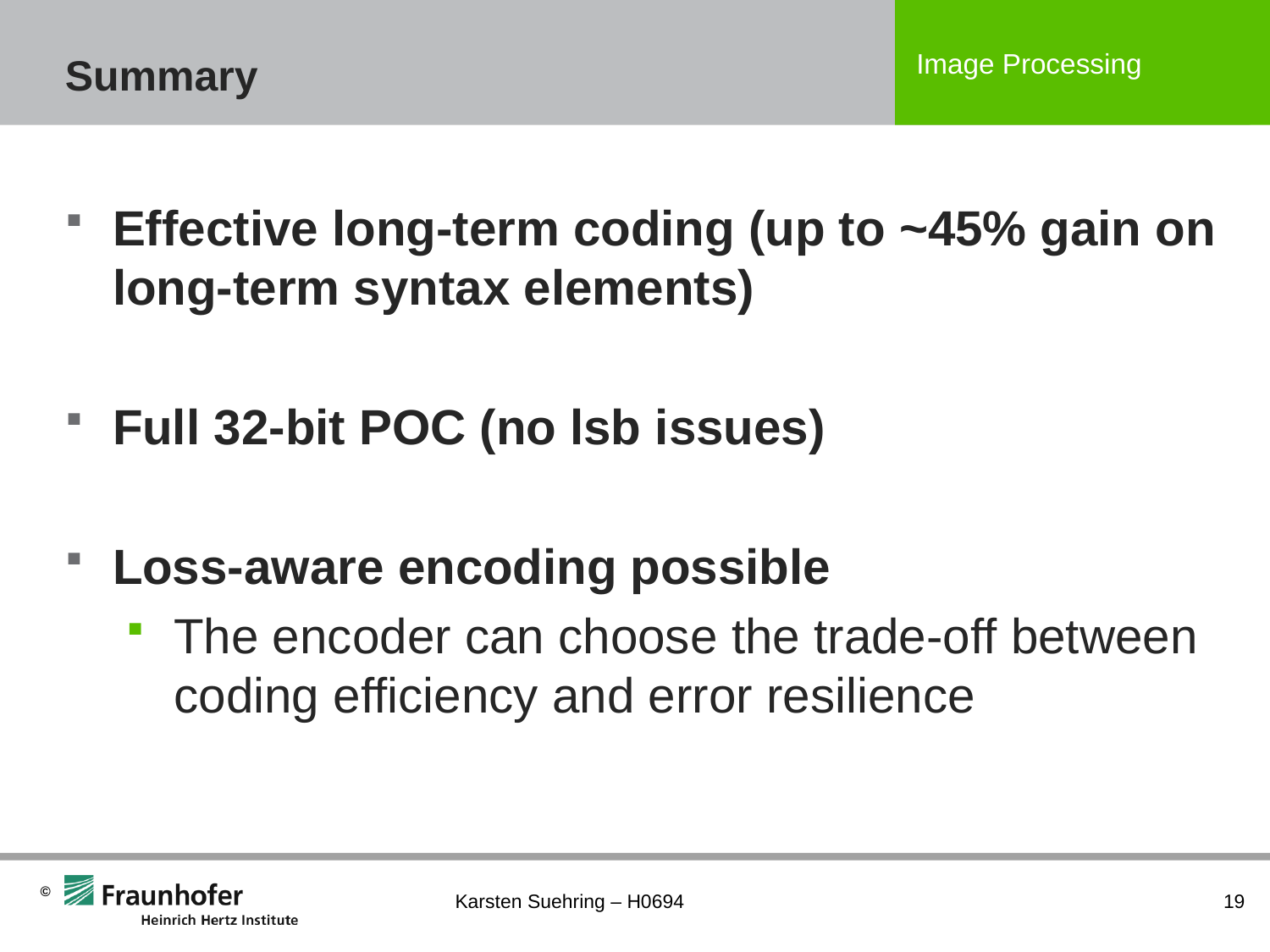

# Summary
Effective long-term coding (up to ~45% gain on long-term syntax elements)

Full 32-bit POC (no lsb issues)

Loss-aware encoding possible
The encoder can choose the trade-off between coding efficiency and error resilience
Karsten Suehring – H0694
19